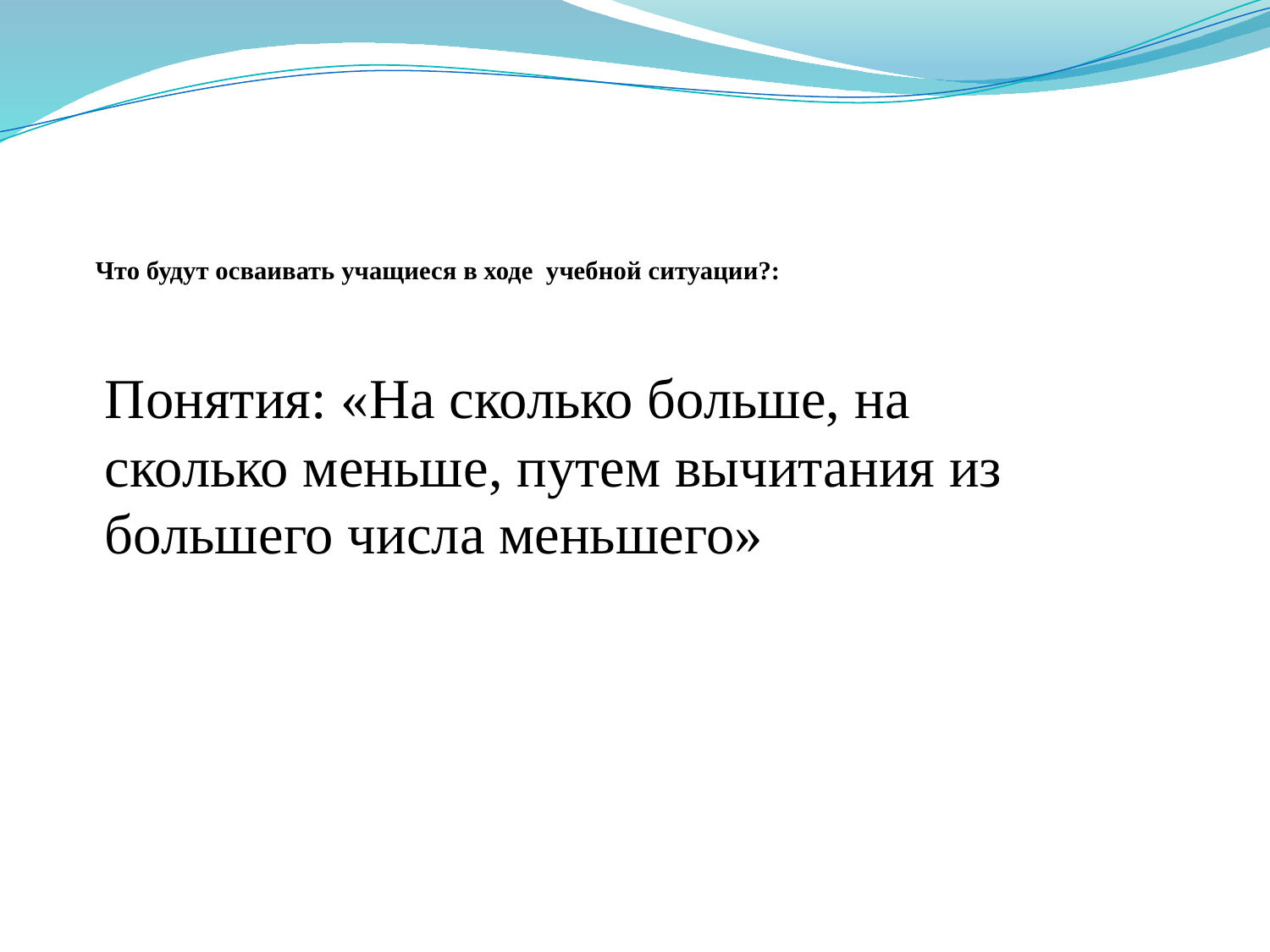

# Что будут осваивать учащиеся в ходе  учебной ситуации?:
Понятия: «На сколько больше, на сколько меньше, путем вычитания из большего числа меньшего»